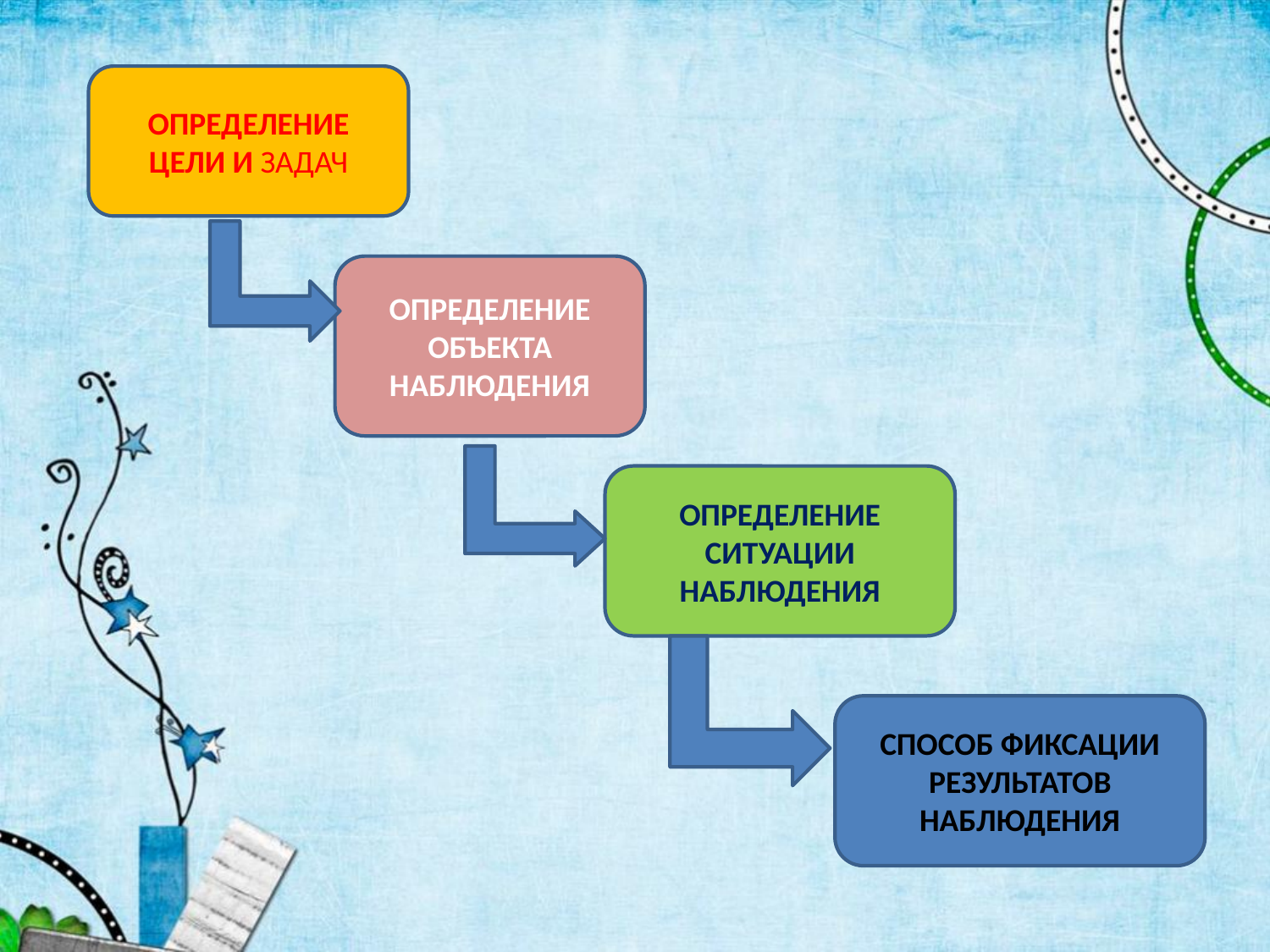

ОПРЕДЕЛЕНИЕ ЦЕЛИ И ЗАДАЧ

ОПРЕДЕЛЕНИЕ ОБЪЕКТА НАБЛЮДЕНИЯ

ОПРЕДЕЛЕНИЕ СИТУАЦИИ НАБЛЮДЕНИЯ

СПОСОБ ФИКСАЦИИ РЕЗУЛЬТАТОВ НАБЛЮДЕНИЯ